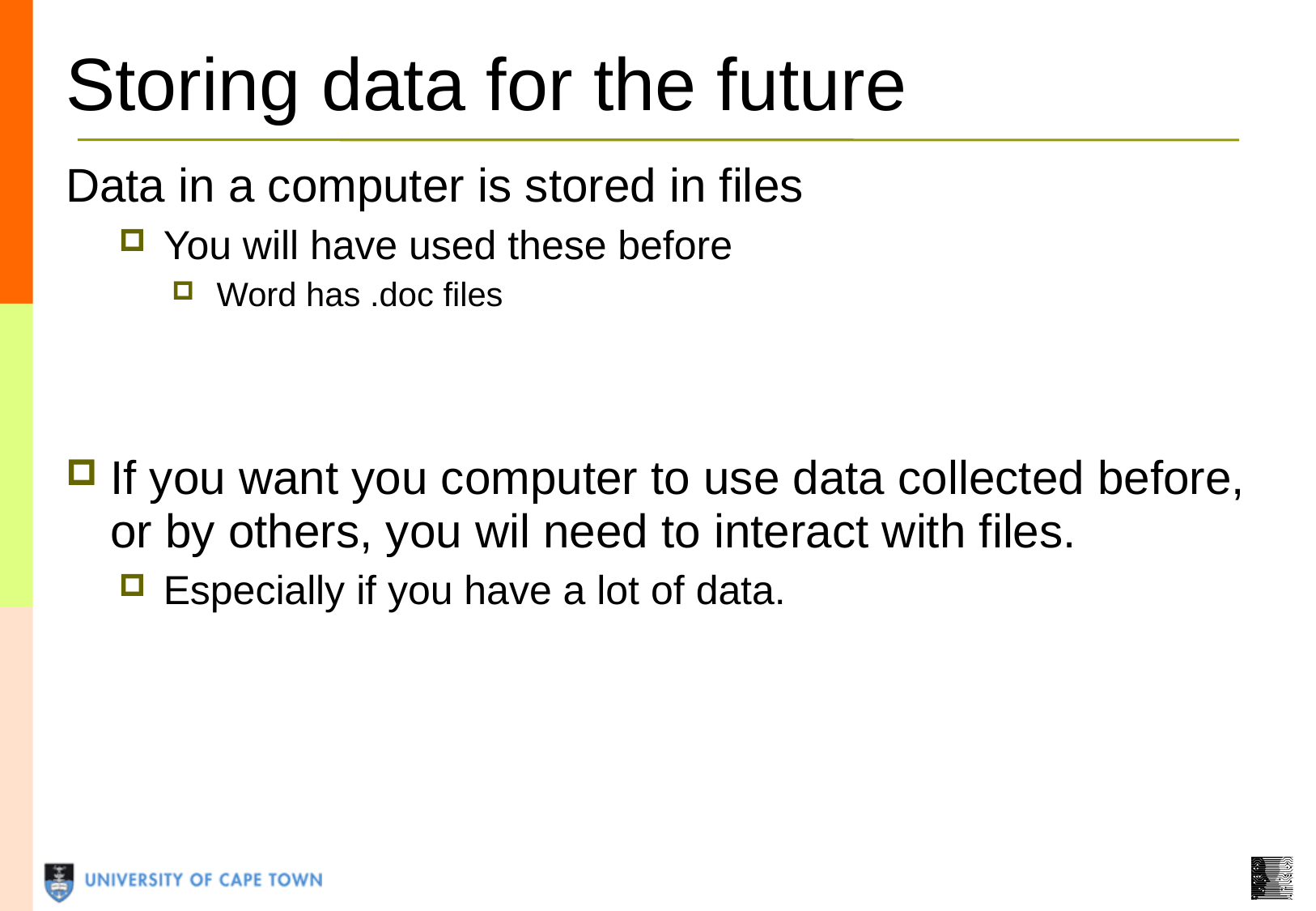

Storing data for the future
Data in a computer is stored in files
You will have used these before
Word has .doc files

If you want you computer to use data collected before, or by others, you wil need to interact with files.
Especially if you have a lot of data.